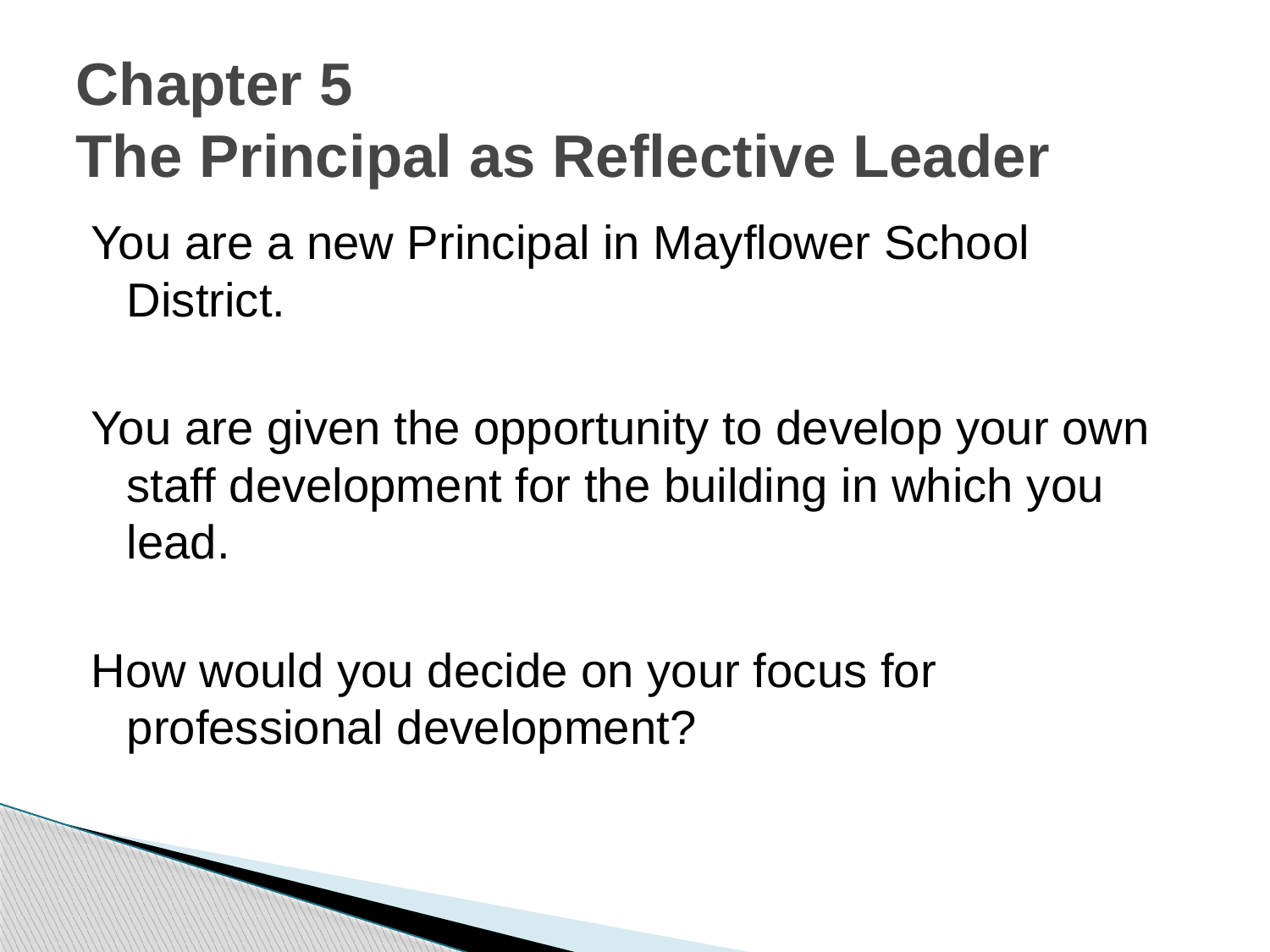

# Chapter 5 The Principal as Reflective Leader
You are a new Principal in Mayflower School District.

You are given the opportunity to develop your own staff development for the building in which you lead.

How would you decide on your focus for professional development?